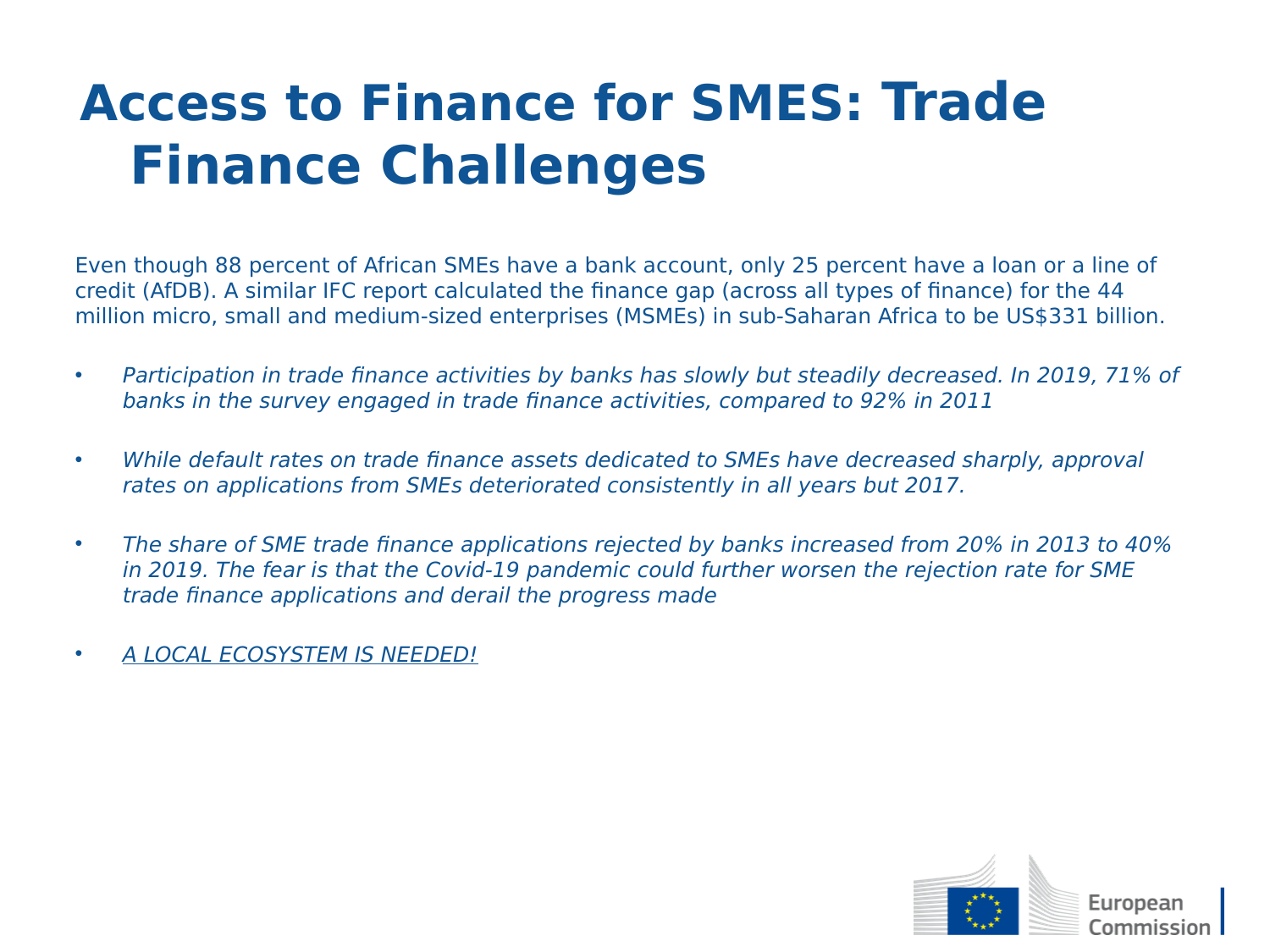

# Access to Finance for SMES: Trade Finance Challenges

Even though 88 percent of African SMEs have a bank account, only 25 percent have a loan or a line of credit (AfDB). A similar IFC report calculated the finance gap (across all types of finance) for the 44 million micro, small and medium-sized enterprises (MSMEs) in sub-Saharan Africa to be US$331 billion.

Participation in trade finance activities by banks has slowly but steadily decreased. In 2019, 71% of banks in the survey engaged in trade finance activities, compared to 92% in 2011

While default rates on trade finance assets dedicated to SMEs have decreased sharply, approval rates on applications from SMEs deteriorated consistently in all years but 2017.

The share of SME trade finance applications rejected by banks increased from 20% in 2013 to 40% in 2019. The fear is that the Covid-19 pandemic could further worsen the rejection rate for SME trade finance applications and derail the progress made

A LOCAL ECOSYSTEM IS NEEDED!